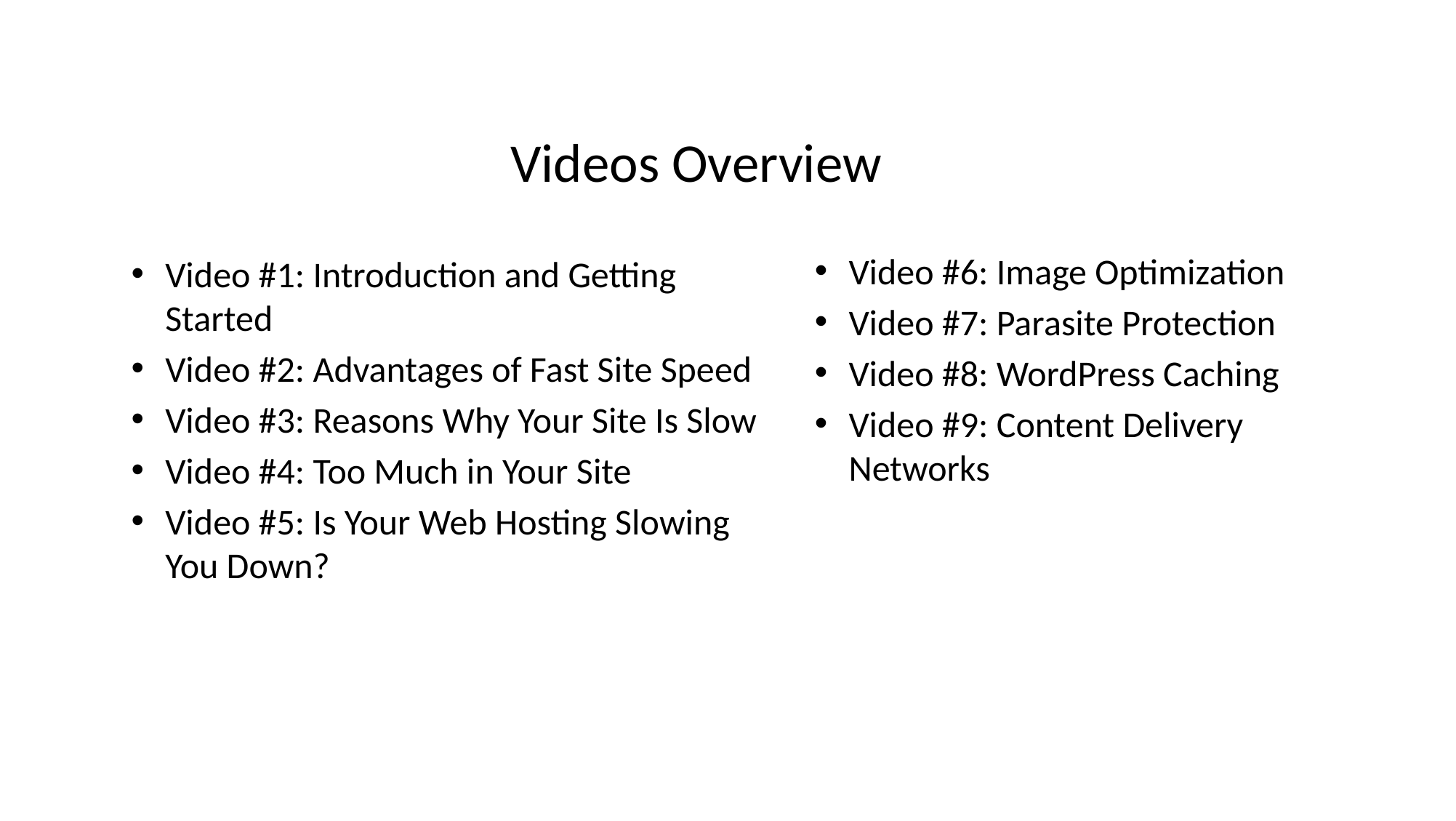

Videos Overview
Video #6: Image Optimization
Video #7: Parasite Protection
Video #8: WordPress Caching
Video #9: Content Delivery Networks
Video #1: Introduction and Getting Started
Video #2: Advantages of Fast Site Speed
Video #3: Reasons Why Your Site Is Slow
Video #4: Too Much in Your Site
Video #5: Is Your Web Hosting Slowing You Down?